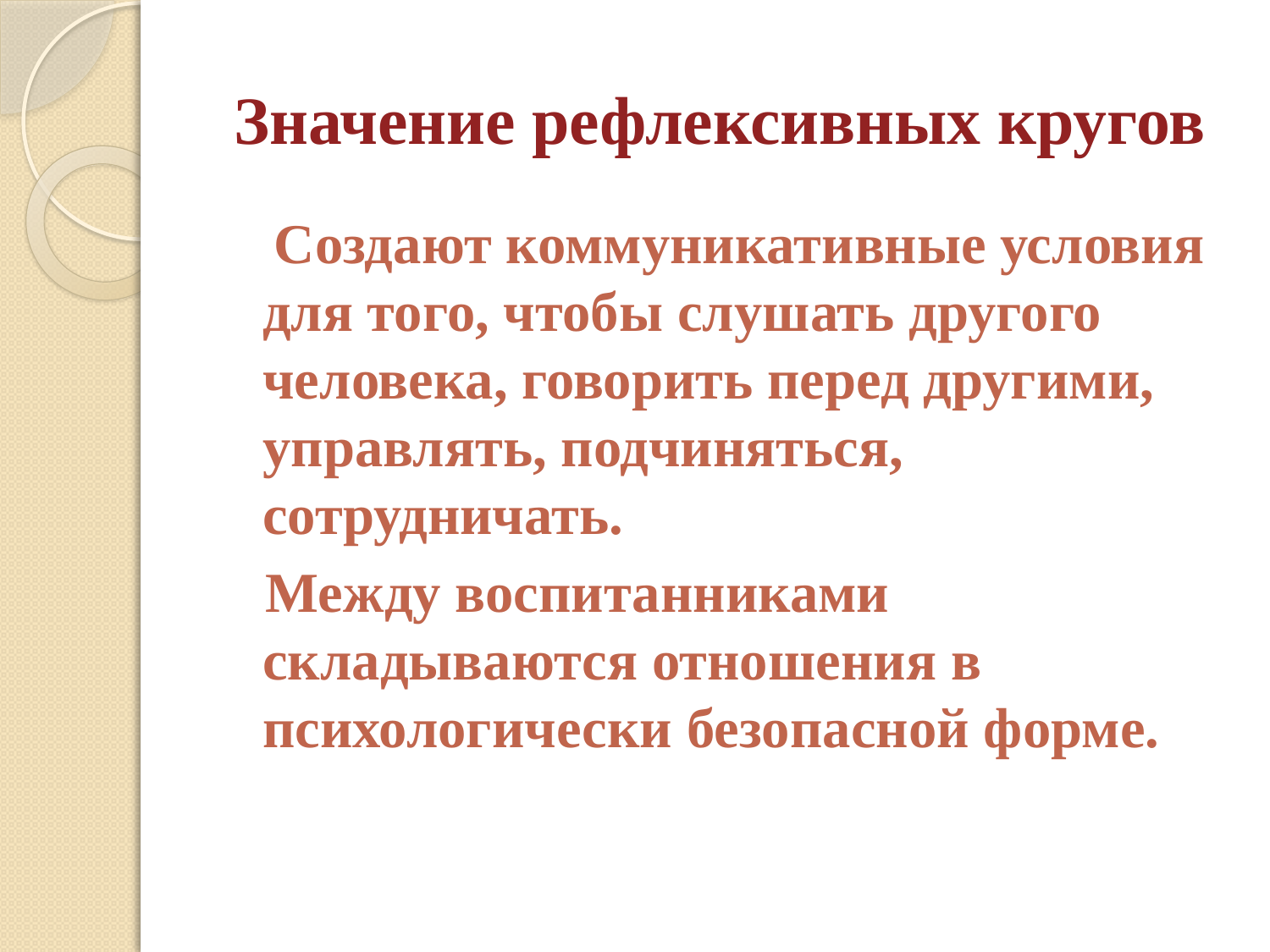

# Значение рефлексивных кругов
   Создают коммуникативные условия для того, чтобы слушать другого человека, говорить перед другими, управлять, подчиняться, сотрудничать.
   Между воспитанниками складываются отношения в психологически безопасной форме.